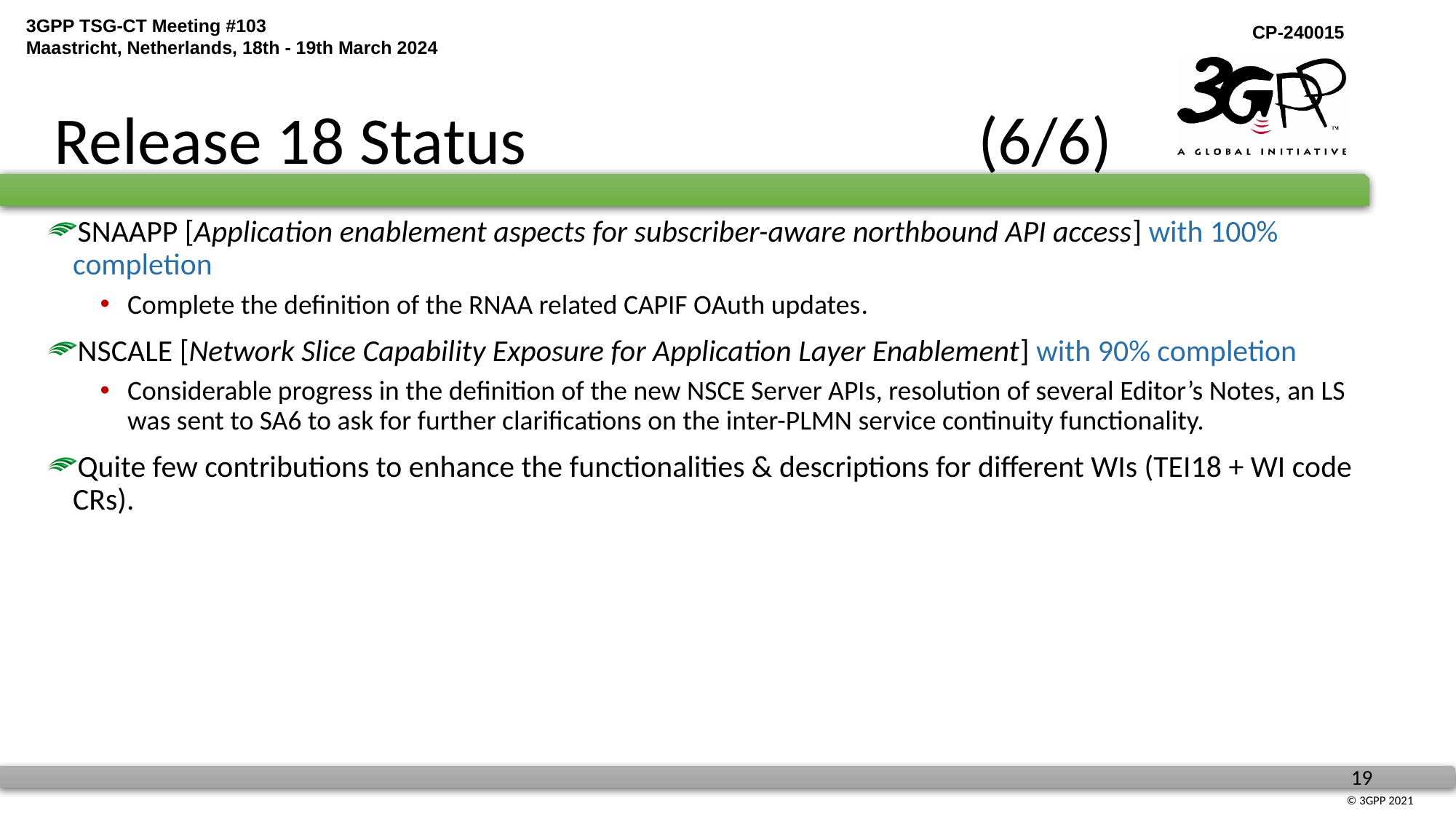

# Release 18 Status                              (6/6)
SNAAPP [Application enablement aspects for subscriber-aware northbound API access] with 100% completion
Complete the definition of the RNAA related CAPIF OAuth updates.
NSCALE [Network Slice Capability Exposure for Application Layer Enablement] with 90% completion
Considerable progress in the definition of the new NSCE Server APIs, resolution of several Editor’s Notes, an LS was sent to SA6 to ask for further clarifications on the inter-PLMN service continuity functionality.
Quite few contributions to enhance the functionalities & descriptions for different WIs (TEI18 + WI code CRs).